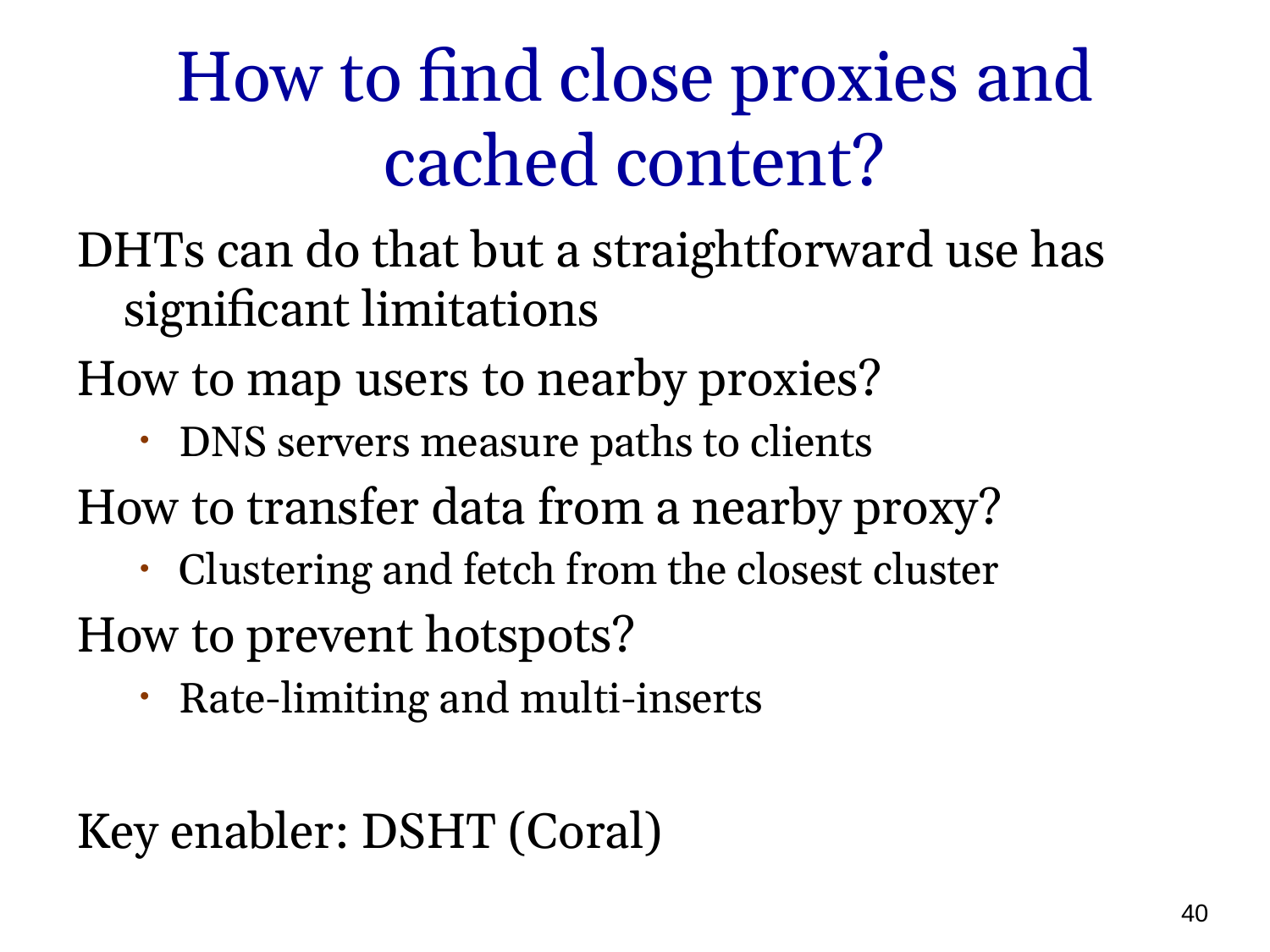

# How to find close proxies and cached content?
DHTs can do that but a straightforward use has significant limitations
How to map users to nearby proxies?
DNS servers measure paths to clients
How to transfer data from a nearby proxy?
Clustering and fetch from the closest cluster
How to prevent hotspots?
Rate-limiting and multi-inserts

Key enabler: DSHT (Coral)
40